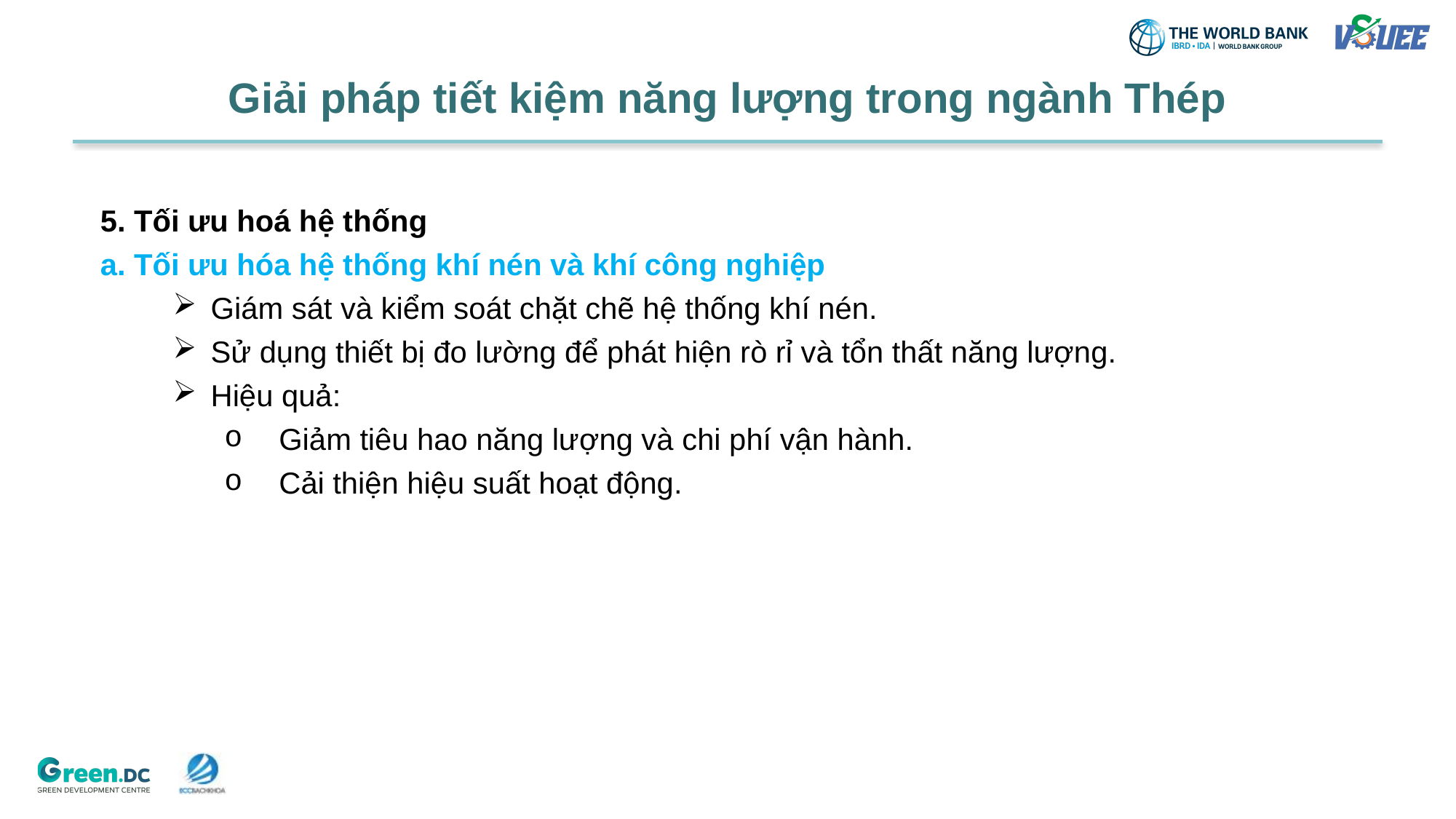

# Giải pháp tiết kiệm năng lượng trong ngành Thép
5. Tối ưu hoá hệ thống
a. Tối ưu hóa hệ thống khí nén và khí công nghiệp
Giám sát và kiểm soát chặt chẽ hệ thống khí nén.
Sử dụng thiết bị đo lường để phát hiện rò rỉ và tổn thất năng lượng.
Hiệu quả:
Giảm tiêu hao năng lượng và chi phí vận hành.
Cải thiện hiệu suất hoạt động.